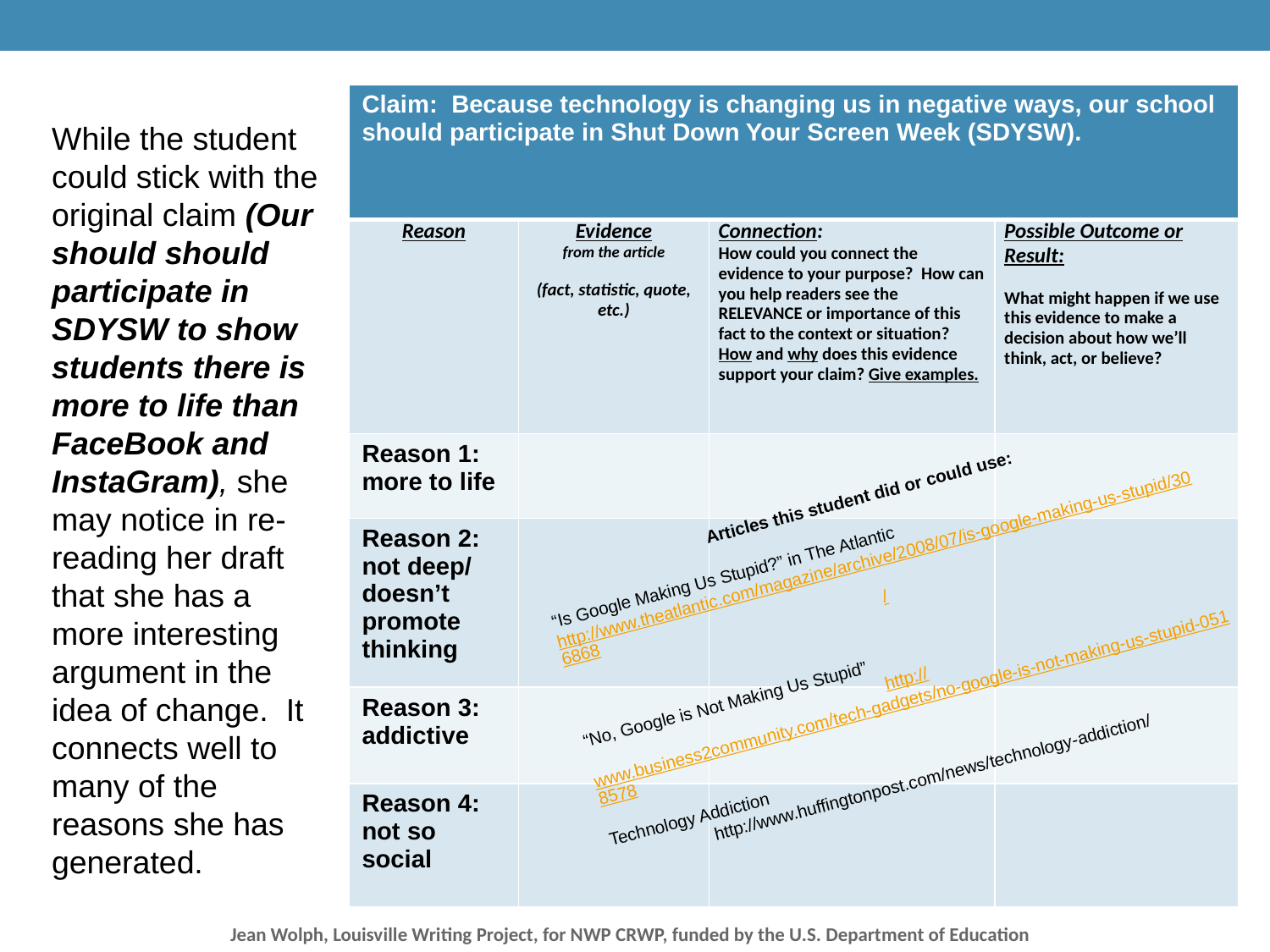

| Claim: Because technology is changing us in negative ways, our school should participate in Shut Down Your Screen Week (SDYSW). |  |  |  |
| --- | --- | --- | --- |
| Reason | Evidence from the article   (fact, statistic, quote, etc.) | Connection: How could you connect the evidence to your purpose? How can you help readers see the RELEVANCE or importance of this fact to the context or situation? How and why does this evidence support your claim? Give examples. | Possible Outcome or Result:   What might happen if we use this evidence to make a decision about how we’ll think, act, or believe? |
| Reason 1: more to life |  |  |  |
| Reason 2: not deep/ doesn’t promote thinking |  |  |  |
| Reason 3: addictive |  |  |  |
| Reason 4: not so social |  |  |  |
While the student could stick with the original claim (Our should should participate in SDYSW to show students there is more to life than FaceBook and InstaGram), she may notice in re-reading her draft that she has a more interesting argument in the idea of change.  It connects well to many of the reasons she has generated.
Articles this student did or could use:

“Is Google Making Us Stupid?” in The Atlantic
http://www.theatlantic.com/magazine/archive/2008/07/is-google-making-us-stupid/306868/

“No, Google is Not Making Us Stupid”
http://www.business2community.com/tech-gadgets/no-google-is-not-making-us-stupid-0518578

Technology Addiction
http://www.huffingtonpost.com/news/technology-addiction/
Jean Wolph, Louisville Writing Project, for NWP CRWP, funded by the U.S. Department of Education